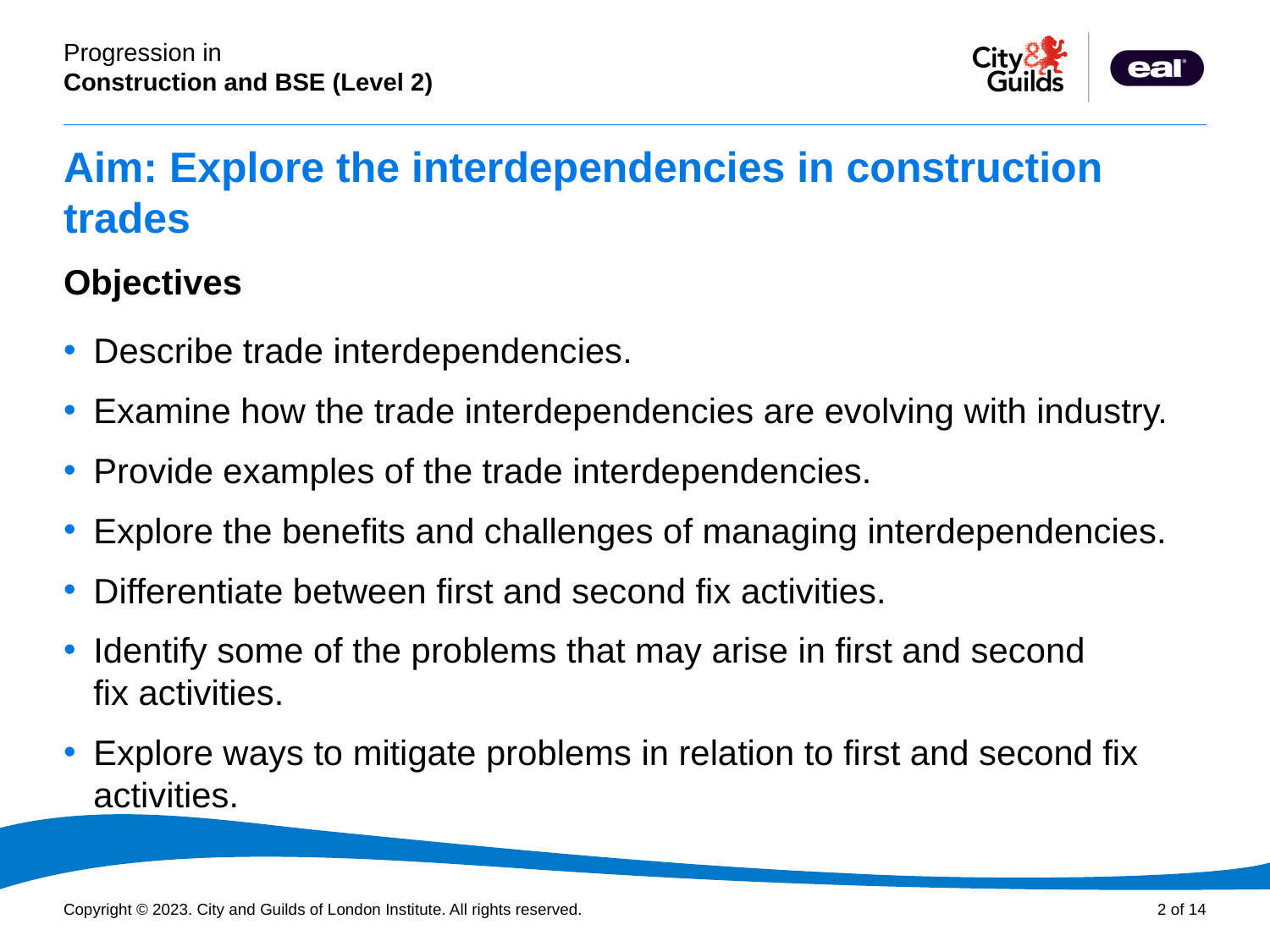

# Aim: Explore the interdependencies in construction trades
Objectives
Describe trade interdependencies.
Examine how the trade interdependencies are evolving with industry.
Provide examples of the trade interdependencies.
Explore the benefits and challenges of managing interdependencies.
Differentiate between first and second fix activities.
Identify some of the problems that may arise in first and second fix activities.
Explore ways to mitigate problems in relation to first and second fix activities.